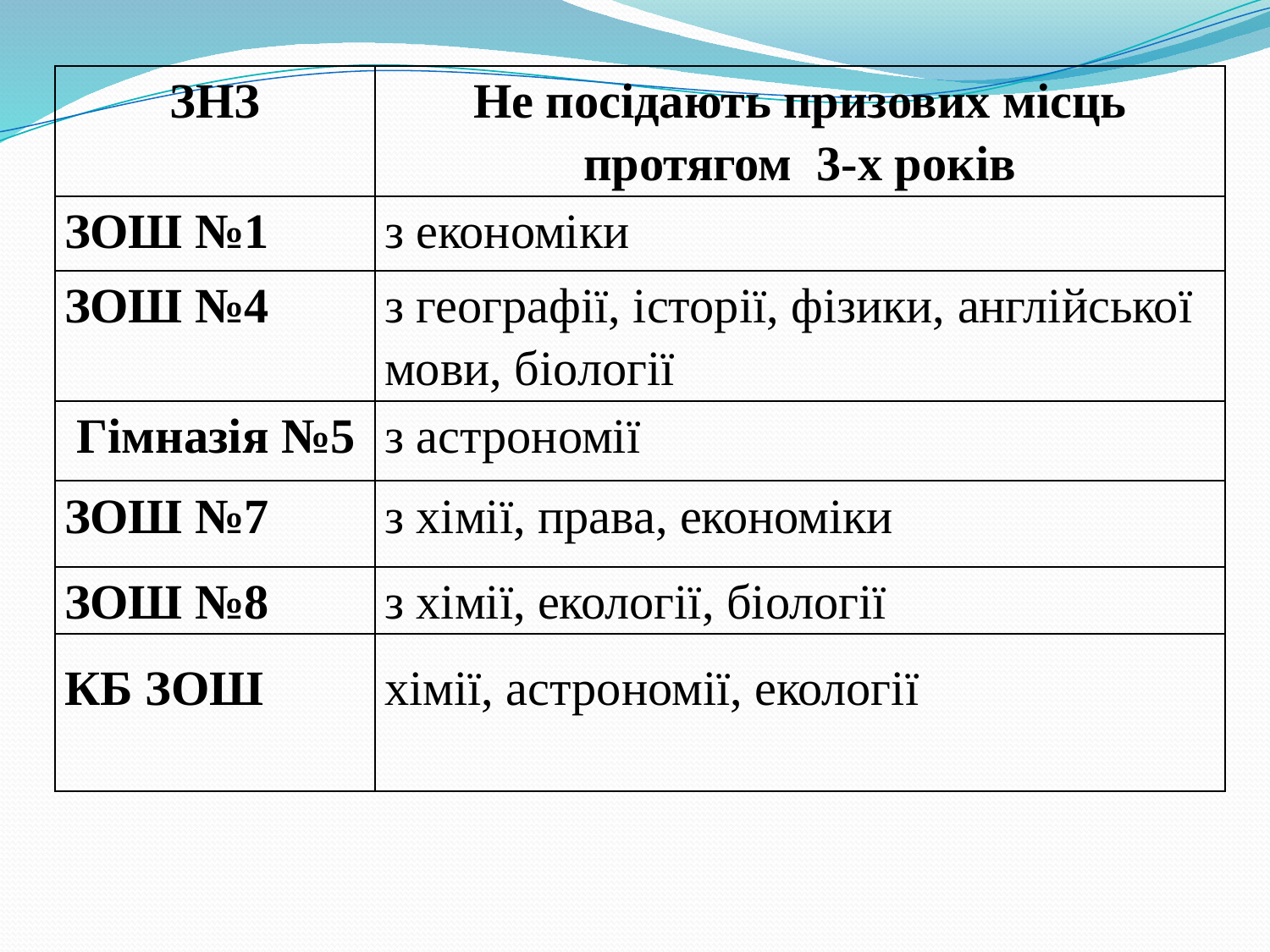

| ЗНЗ | Не посідають призових місць протягом 3-х років |
| --- | --- |
| ЗОШ №1 | з економіки |
| ЗОШ №4 | з географії, історії, фізики, англійської мови, біології |
| Гімназія №5 | з астрономії |
| ЗОШ №7 | з хімії, права, економіки |
| ЗОШ №8 | з хімії, екології, біології |
| КБ ЗОШ | хімії, астрономії, екології |